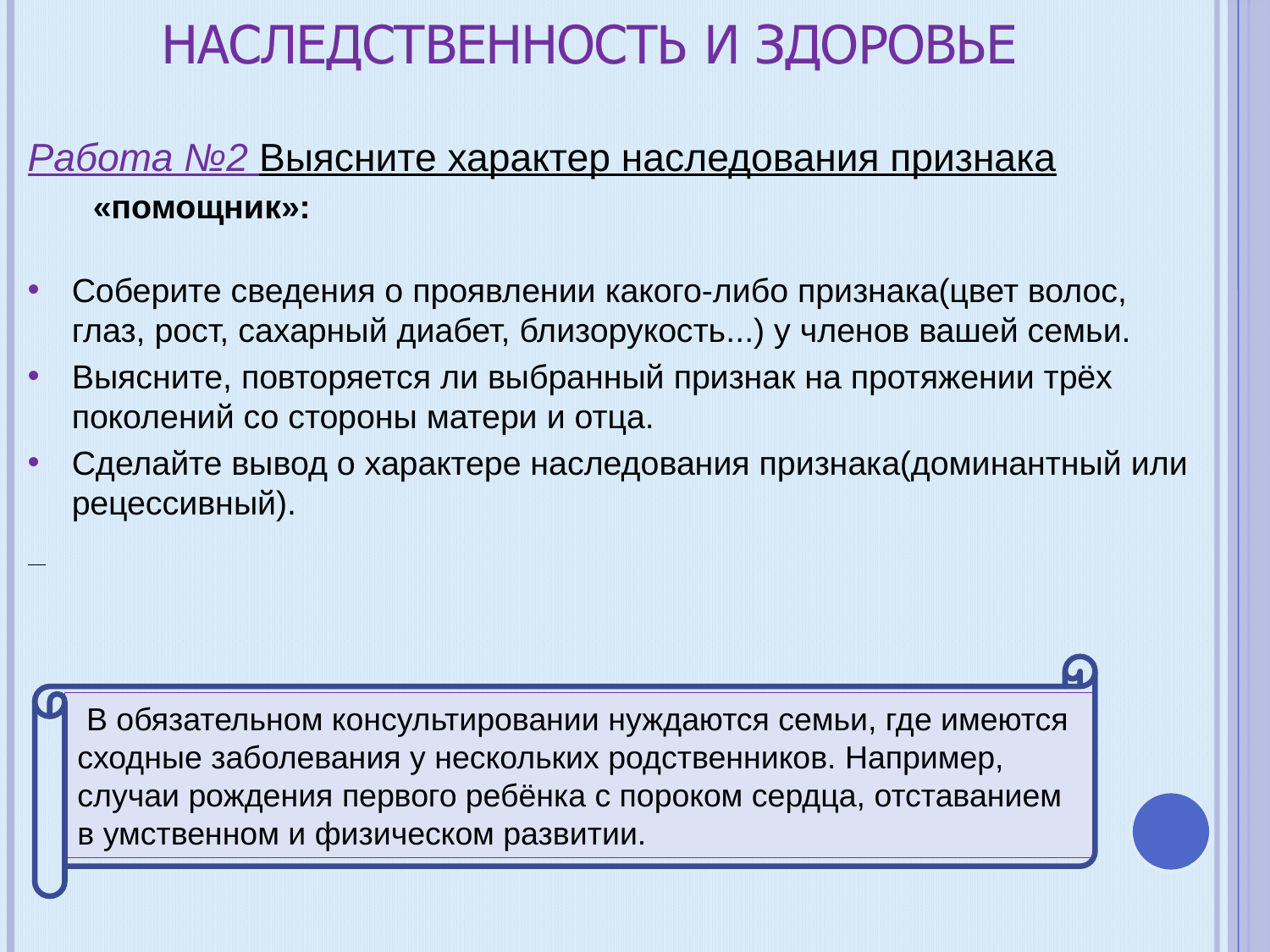

# НАСЛЕДСТВЕННОСТЬ И ЗДОРОВЬЕ
Работа №2 Выясните характер наследования признака
       «помощник»:

Соберите сведения о проявлении какого-либо признака(цвет волос, глаз, рост, сахарный диабет, близорукость...) у членов вашей семьи.
Выясните, повторяется ли выбранный признак на протяжении трёх поколений со стороны матери и отца.
Сделайте вывод о характере наследования признака(доминантный или рецессивный).

 В обязательном консультировании нуждаются семьи, где имеются сходные заболевания у нескольких родственников. Например, случаи рождения первого ребёнка с пороком сердца, отставанием в умственном и физическом развитии.